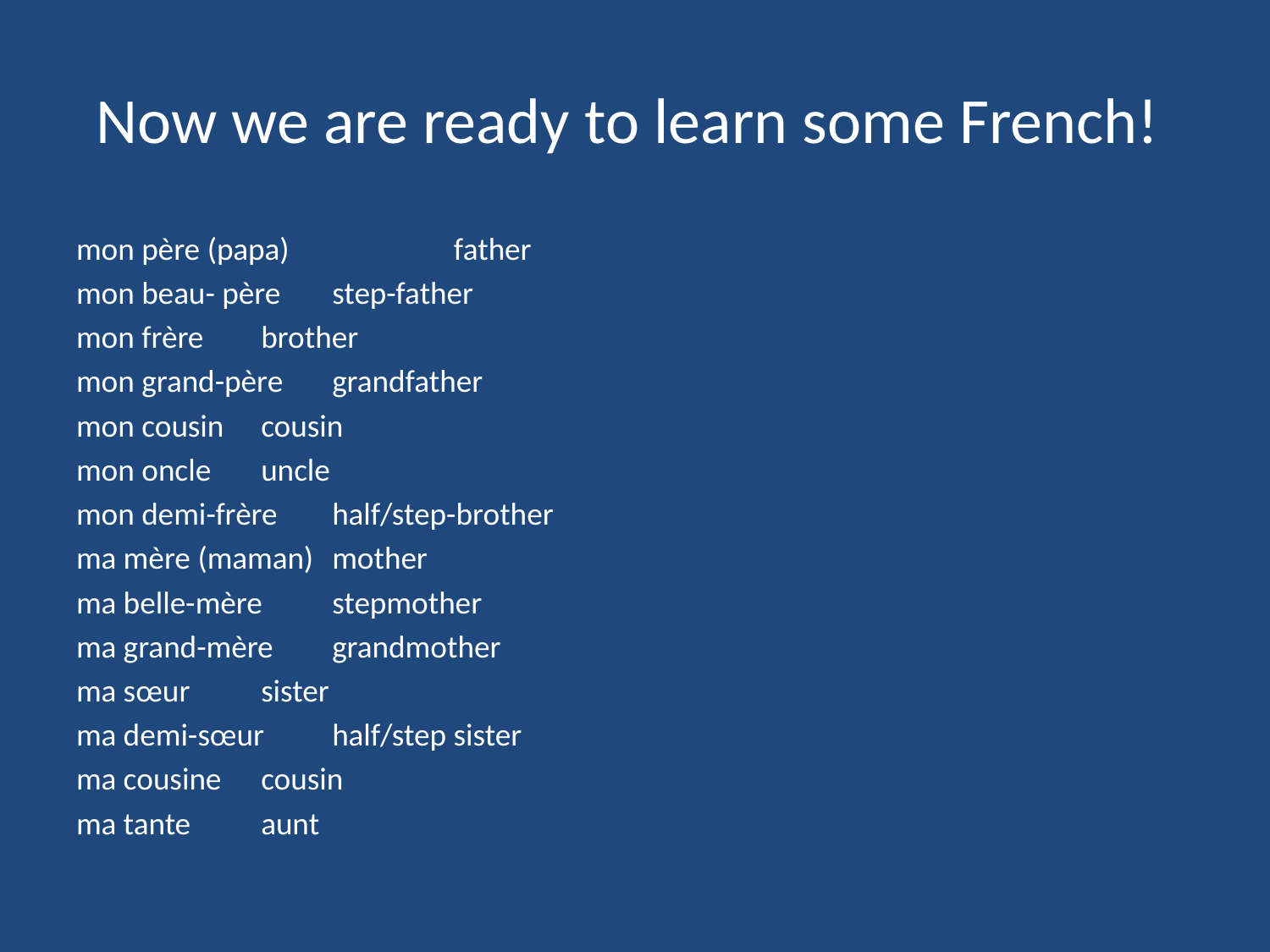

# Now we are ready to learn some French!
mon père (papa)	                 father
mon beau- père		step-father
mon frère		brother
mon grand-père		grandfather
mon cousin		cousin
mon oncle		uncle
mon demi-frère		half/step-brother
ma mère (maman)	mother
ma belle-mère		stepmother
ma grand-mère		grandmother
ma sœur		sister
ma demi-sœur		half/step sister
ma cousine		cousin
ma tante		aunt